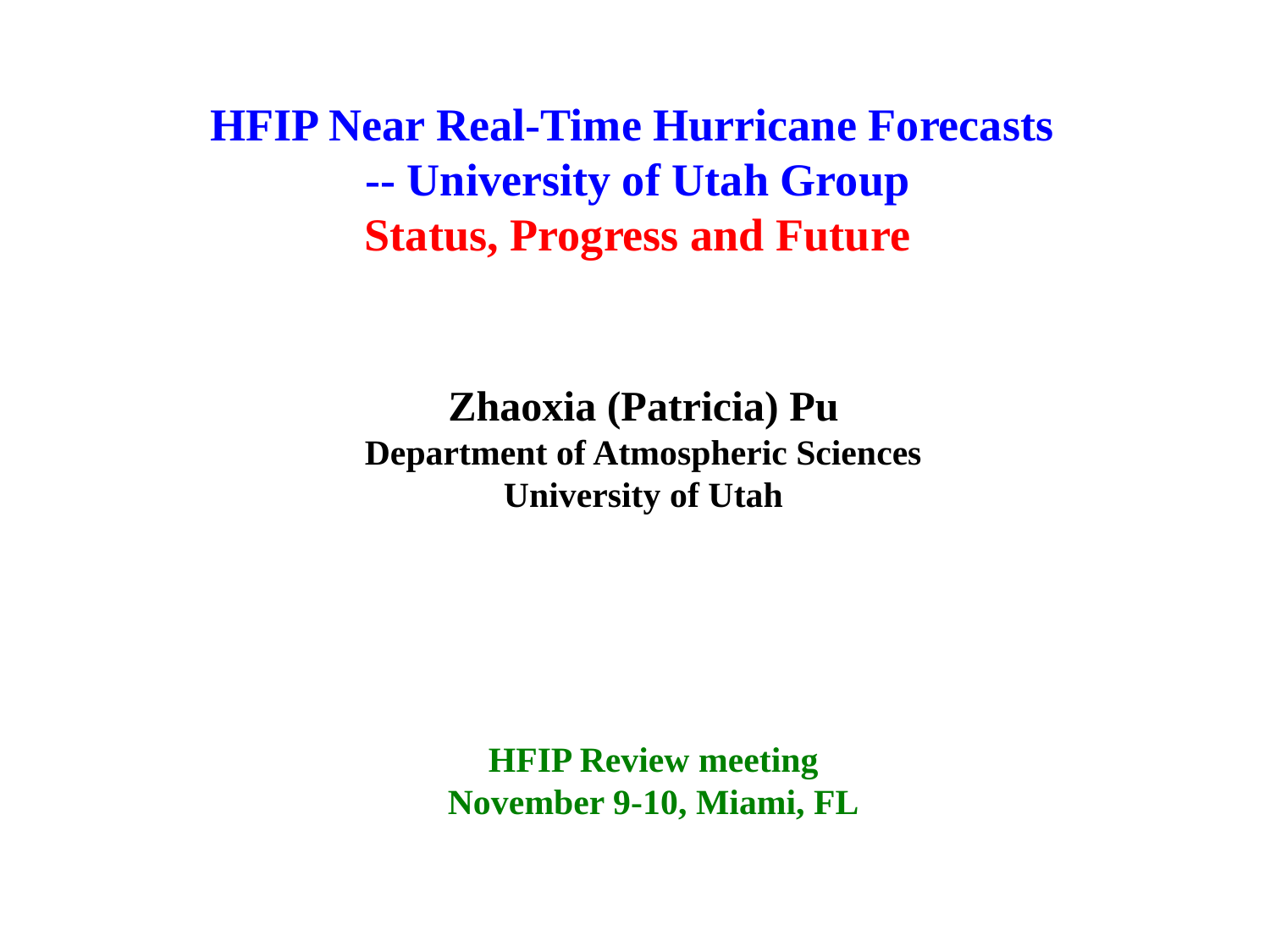

HFIP Near Real-Time Hurricane Forecasts
-- University of Utah Group
Status, Progress and Future

Zhaoxia (Patricia) Pu
Department of Atmospheric Sciences
University of Utah

HFIP Review meeting
November 9-10, Miami, FL